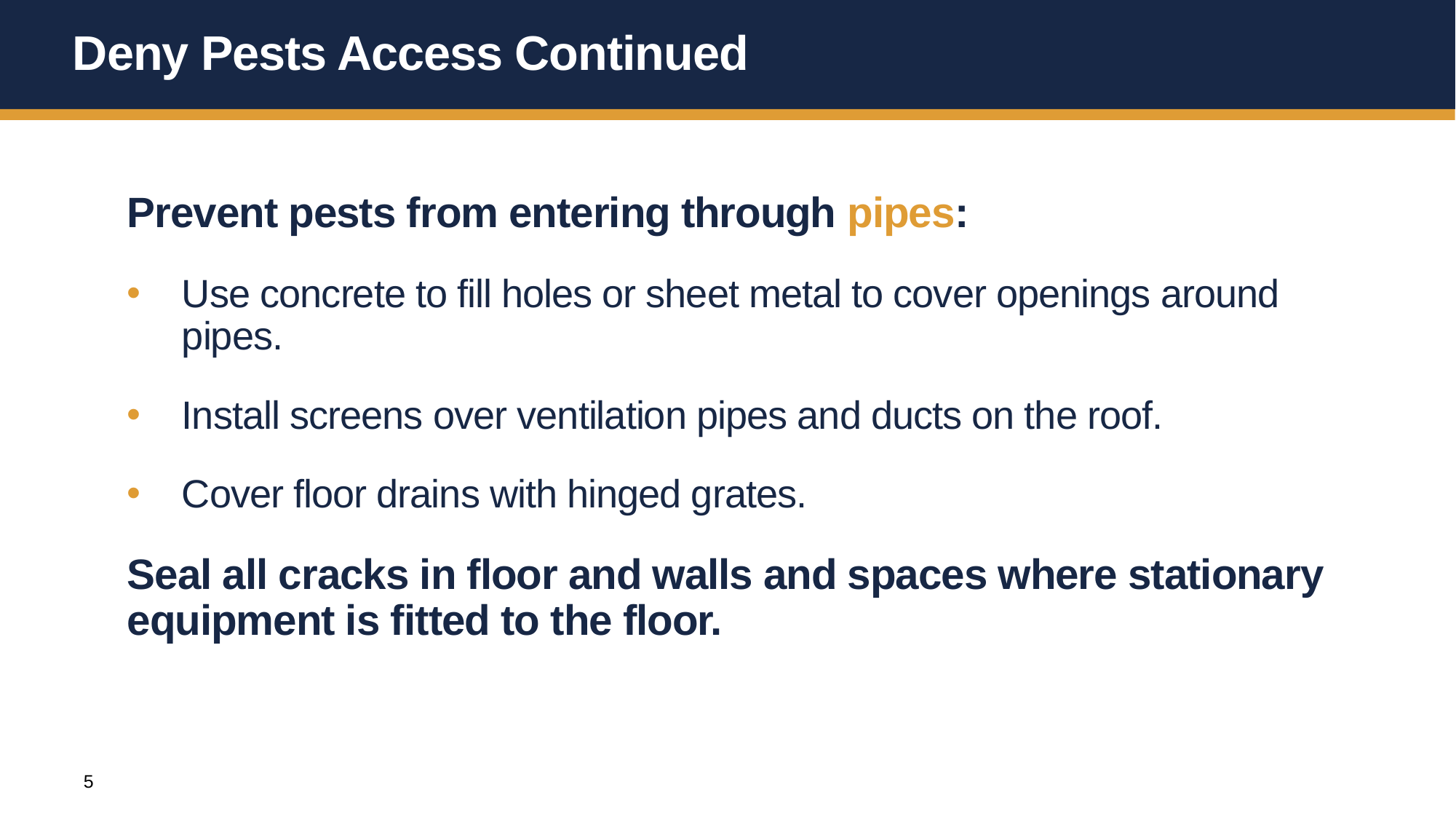

# Deny Pests Access Continued
Prevent pests from entering through pipes:
Use concrete to fill holes or sheet metal to cover openings around pipes.
Install screens over ventilation pipes and ducts on the roof.
Cover floor drains with hinged grates.
Seal all cracks in floor and walls and spaces where stationary equipment is fitted to the floor.

5